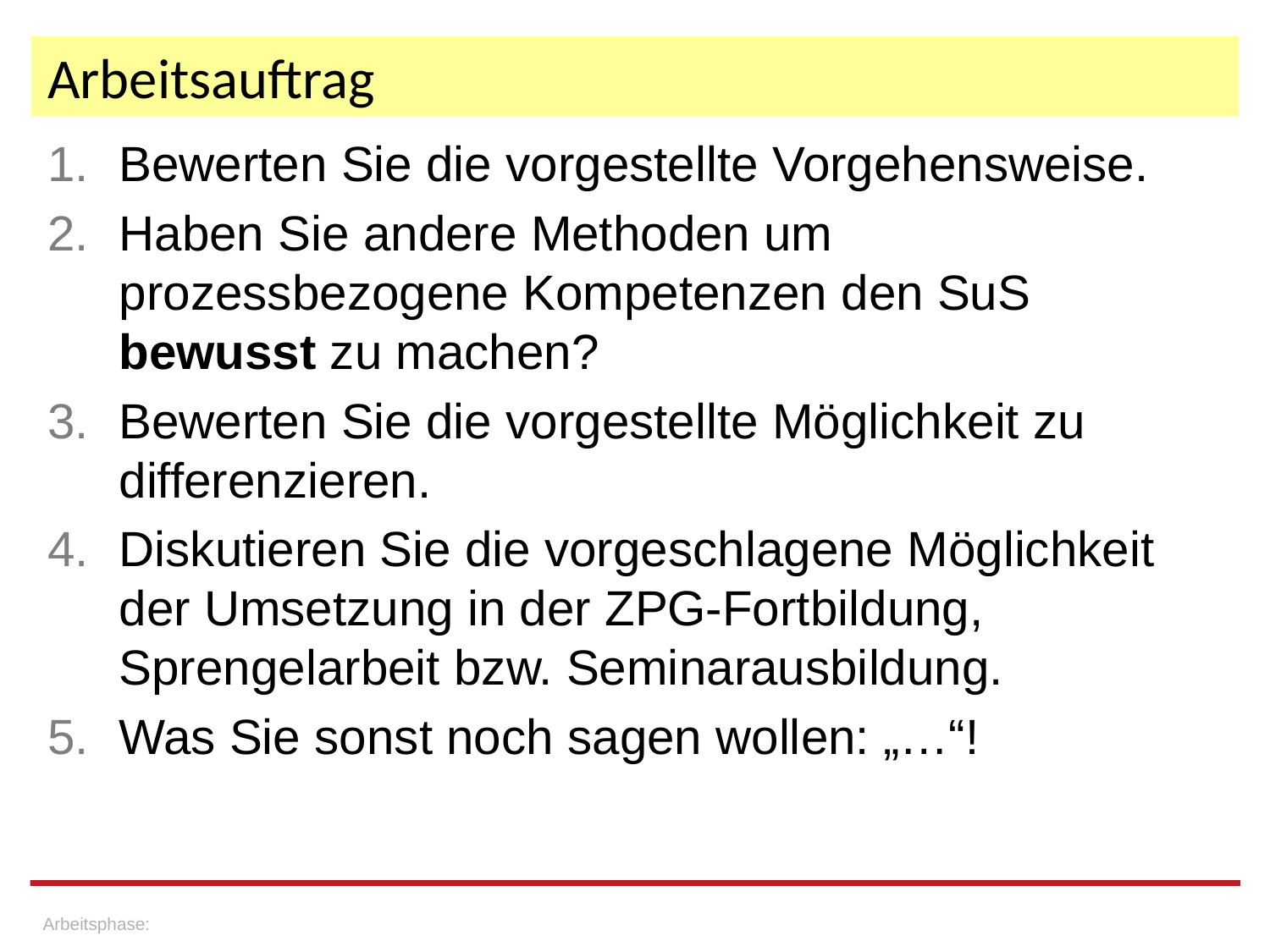

# Arbeitsauftrag
Bewerten Sie die vorgestellte Vorgehensweise.
Haben Sie andere Methoden um prozessbezogene Kompetenzen den SuS bewusst zu machen?
Bewerten Sie die vorgestellte Möglichkeit zu differenzieren.
Diskutieren Sie die vorgeschlagene Möglichkeit der Umsetzung in der ZPG-Fortbildung, Sprengelarbeit bzw. Seminarausbildung.
Was Sie sonst noch sagen wollen: „…“!
Arbeitsphase: